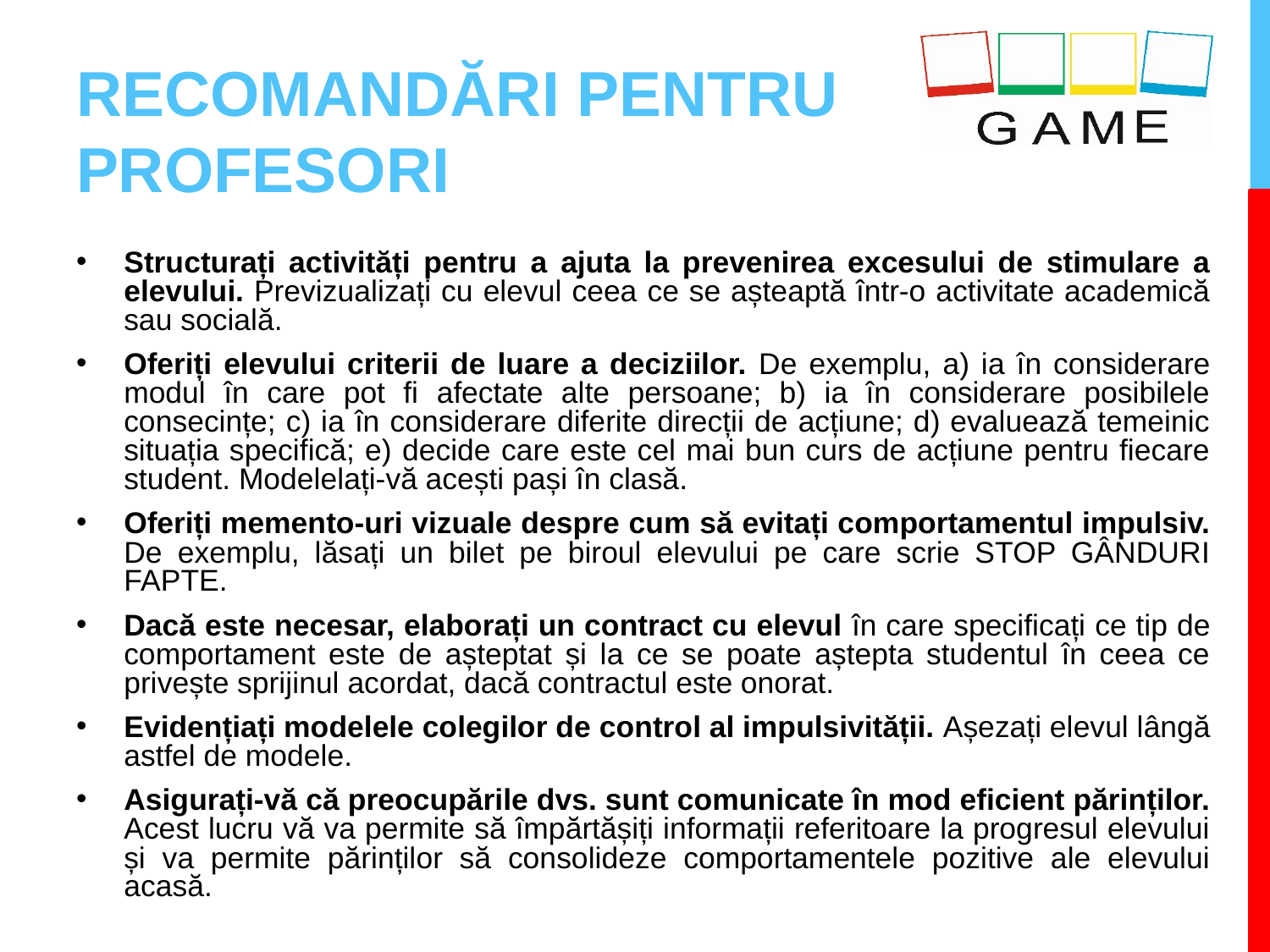

# RECOMANDĂRI PENTRU PROFESORI
Structurați activități pentru a ajuta la prevenirea excesului de stimulare a elevului. Previzualizați cu elevul ceea ce se așteaptă într-o activitate academică sau socială.
Oferiți elevului criterii de luare a deciziilor. De exemplu, a) ia în considerare modul în care pot fi afectate alte persoane; b) ia în considerare posibilele consecințe; c) ia în considerare diferite direcții de acțiune; d) evaluează temeinic situația specifică; e) decide care este cel mai bun curs de acțiune pentru fiecare student. Modelelați-vă acești pași în clasă.
Oferiți memento-uri vizuale despre cum să evitați comportamentul impulsiv. De exemplu, lăsați un bilet pe biroul elevului pe care scrie STOP GÂNDURI FAPTE.
Dacă este necesar, elaborați un contract cu elevul în care specificați ce tip de comportament este de așteptat și la ce se poate aștepta studentul în ceea ce privește sprijinul acordat, dacă contractul este onorat.
Evidențiați modelele colegilor de control al impulsivității. Așezați elevul lângă astfel de modele.
Asigurați-vă că preocupările dvs. sunt comunicate în mod eficient părinților. Acest lucru vă va permite să împărtășiți informații referitoare la progresul elevului și va permite părinților să consolideze comportamentele pozitive ale elevului acasă.